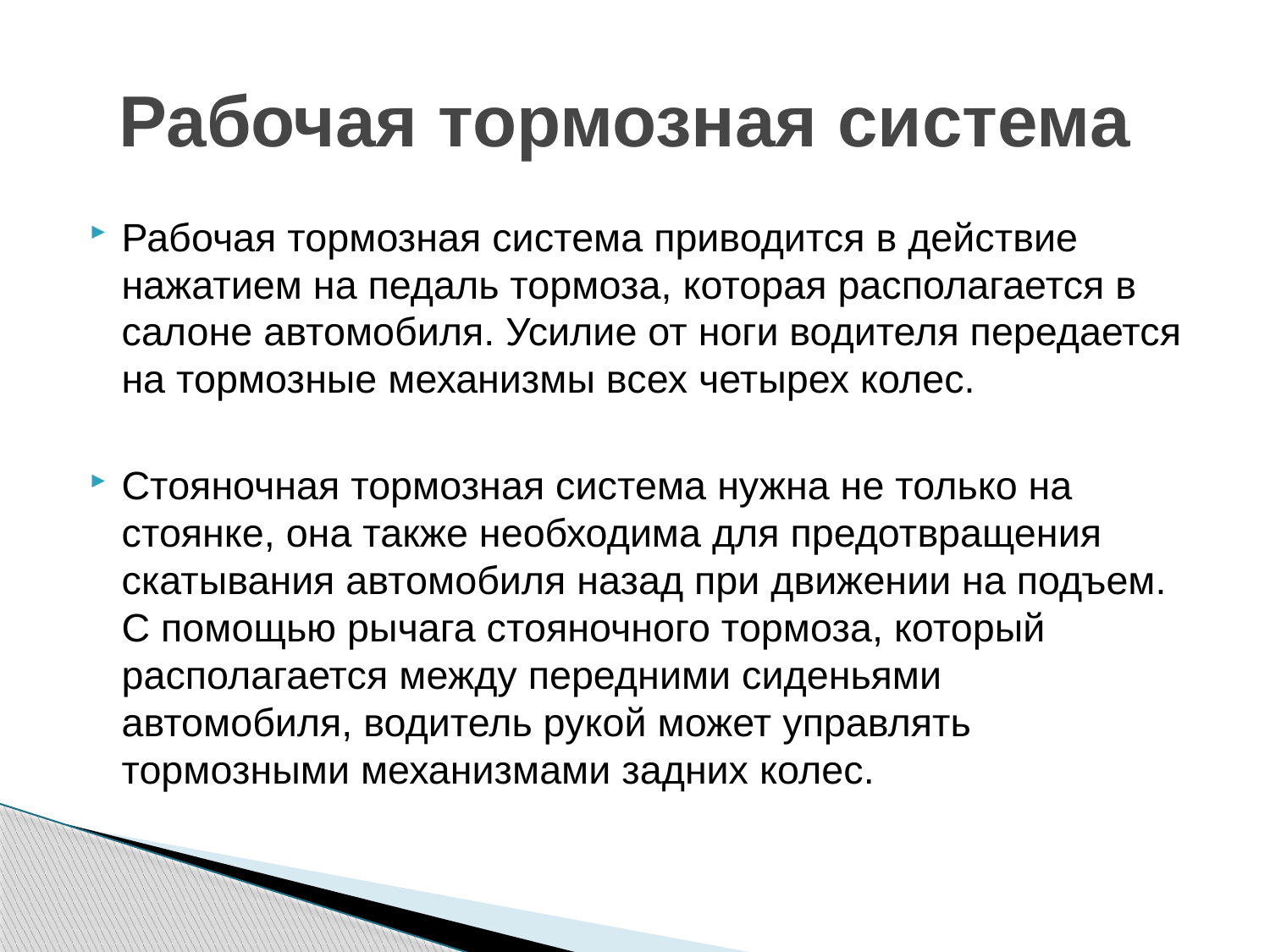

# Рабочая тормозная система
Рабочая тормозная система приводится в действие нажатием на педаль тормоза, которая располагается в салоне автомобиля. Усилие от ноги водителя передается на тормозные механизмы всех четырех колес.

Стояночная тормозная система нужна не только на стоянке, она также необходима для предотвращения скатывания автомобиля назад при движении на подъем. С помощью рычага стояночного тормоза, который располагается между передними сиденьями  автомобиля, водитель рукой может управлять тормозными механизмами задних колес.